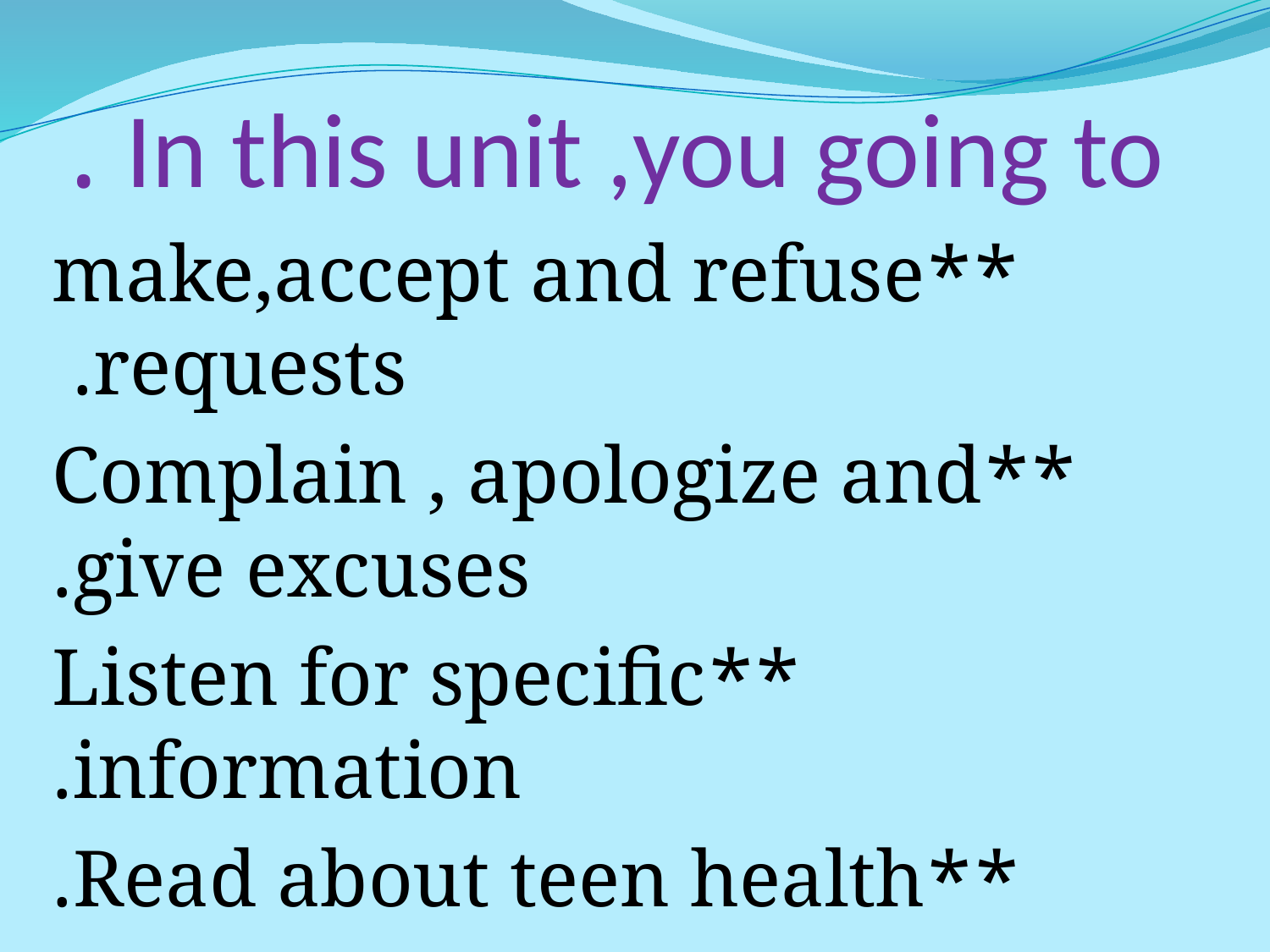

# In this unit ,you going to .
**make,accept and refuse requests.
**Complain , apologize and give excuses.
**Listen for specific information.
**Read about teen health.
**Write a recipe.